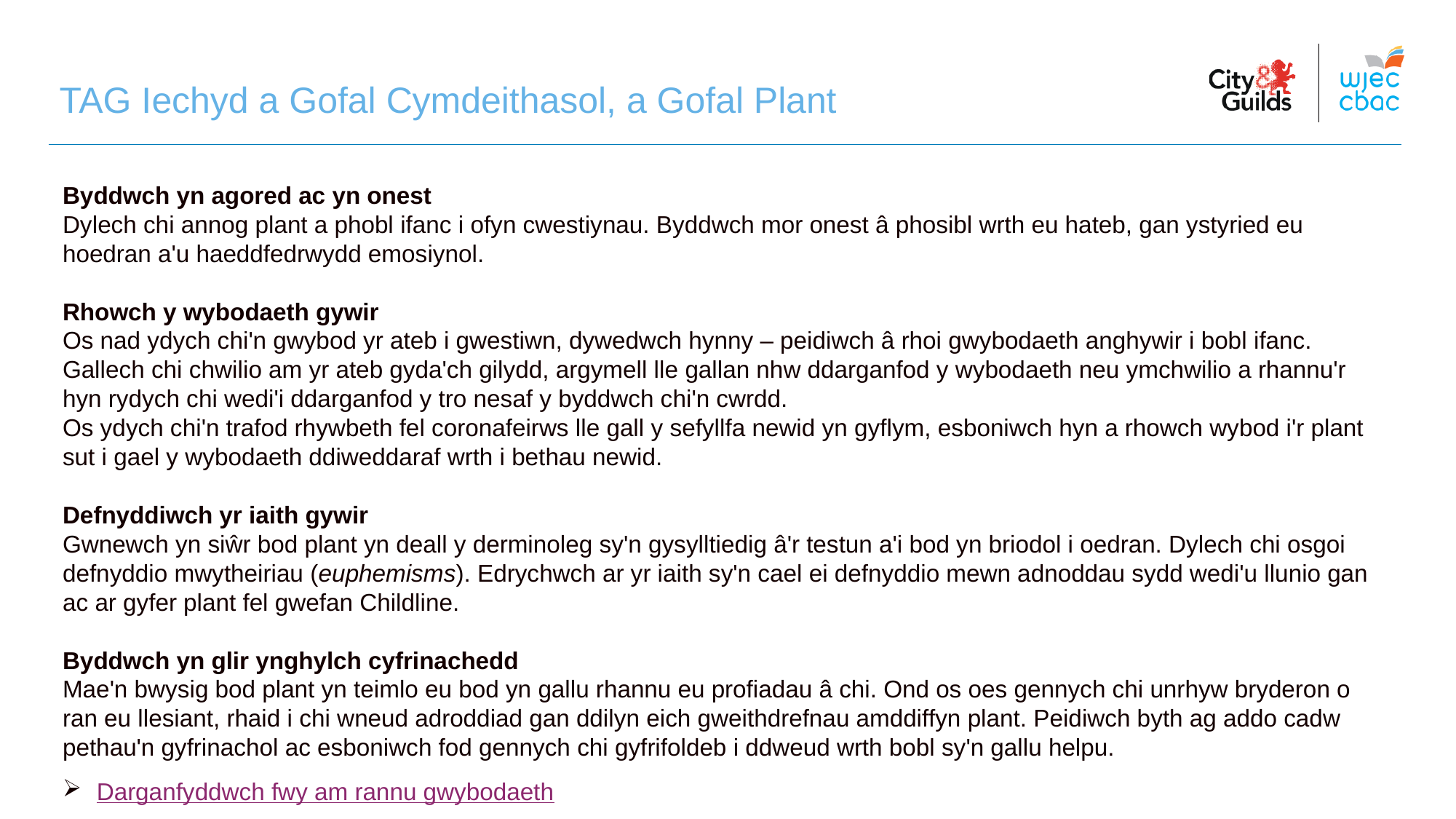

# TAG Iechyd a Gofal Cymdeithasol, a Gofal Plant
Byddwch yn agored ac yn onest
Dylech chi annog plant a phobl ifanc i ofyn cwestiynau. Byddwch mor onest â phosibl wrth eu hateb, gan ystyried eu hoedran a'u haeddfedrwydd emosiynol.

Rhowch y wybodaeth gywir
Os nad ydych chi'n gwybod yr ateb i gwestiwn, dywedwch hynny – peidiwch â rhoi gwybodaeth anghywir i bobl ifanc. Gallech chi chwilio am yr ateb gyda'ch gilydd, argymell lle gallan nhw ddarganfod y wybodaeth neu ymchwilio a rhannu'r hyn rydych chi wedi'i ddarganfod y tro nesaf y byddwch chi'n cwrdd.
Os ydych chi'n trafod rhywbeth fel coronafeirws lle gall y sefyllfa newid yn gyflym, esboniwch hyn a rhowch wybod i'r plant sut i gael y wybodaeth ddiweddaraf wrth i bethau newid.

Defnyddiwch yr iaith gywir
Gwnewch yn siŵr bod plant yn deall y derminoleg sy'n gysylltiedig â'r testun a'i bod yn briodol i oedran. Dylech chi osgoi defnyddio mwytheiriau (euphemisms). Edrychwch ar yr iaith sy'n cael ei defnyddio mewn adnoddau sydd wedi'u llunio gan ac ar gyfer plant fel gwefan Childline.

Byddwch yn glir ynghylch cyfrinachedd
Mae'n bwysig bod plant yn teimlo eu bod yn gallu rhannu eu profiadau â chi. Ond os oes gennych chi unrhyw bryderon o ran eu llesiant, rhaid i chi wneud adroddiad gan ddilyn eich gweithdrefnau amddiffyn plant. Peidiwch byth ag addo cadw pethau'n gyfrinachol ac esboniwch fod gennych chi gyfrifoldeb i ddweud wrth bobl sy'n gallu helpu.
Darganfyddwch fwy am rannu gwybodaeth